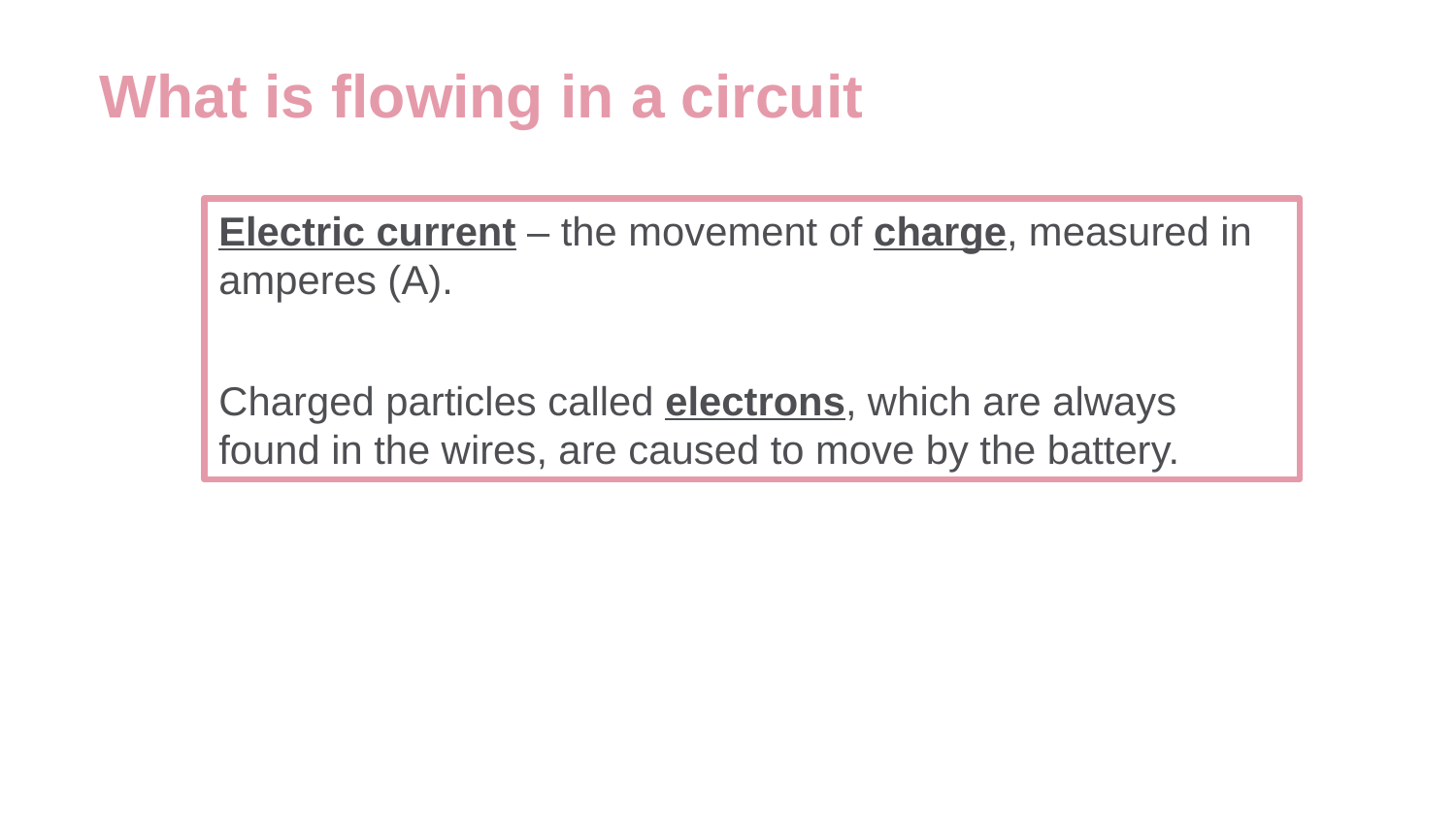

What is flowing in a circuit
Electric current – the movement of charge, measured in amperes (A).

Charged particles called electrons, which are always found in the wires, are caused to move by the battery.